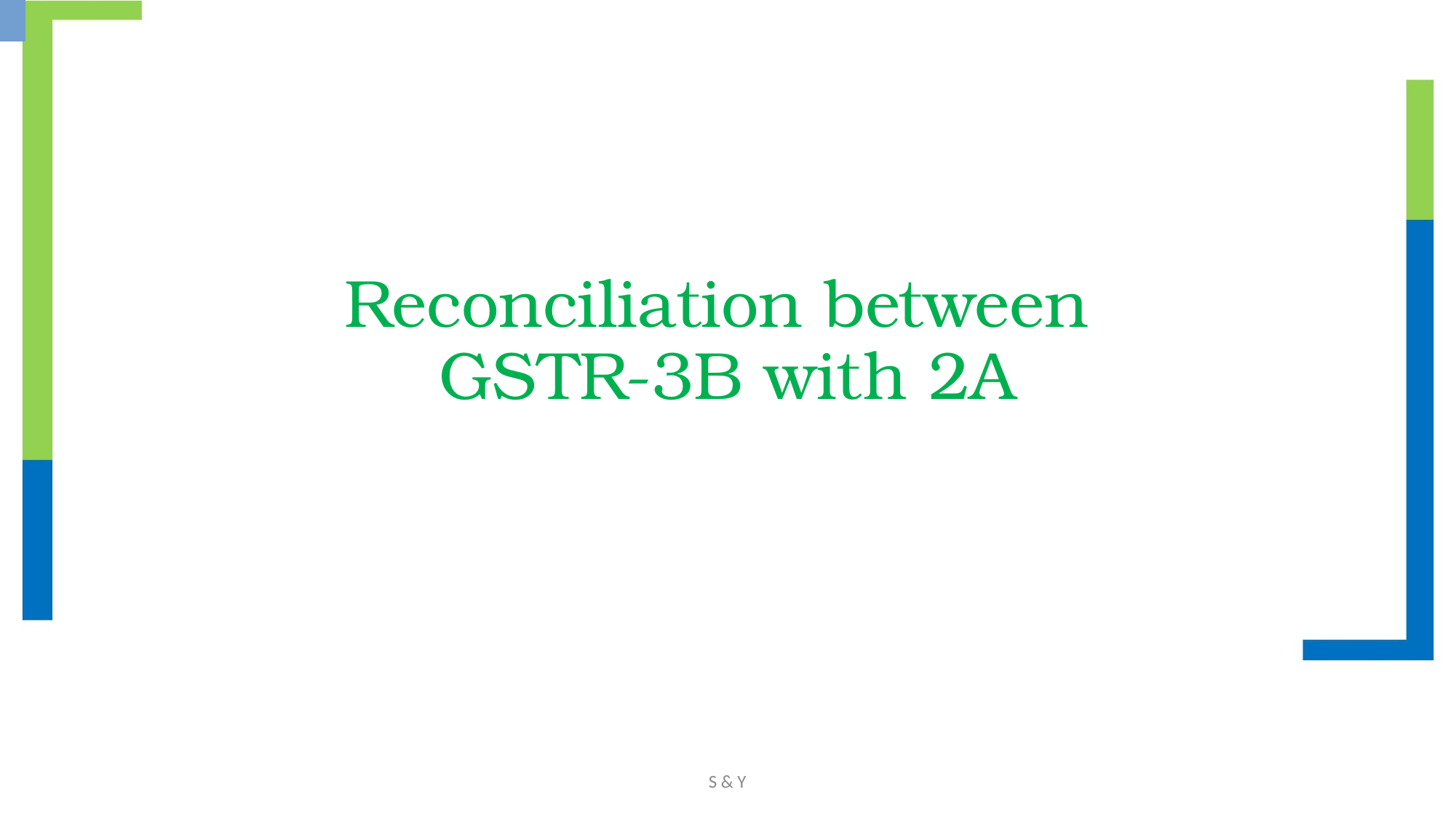

# Reconciliation between GSTR-3B with 2A

S & Y